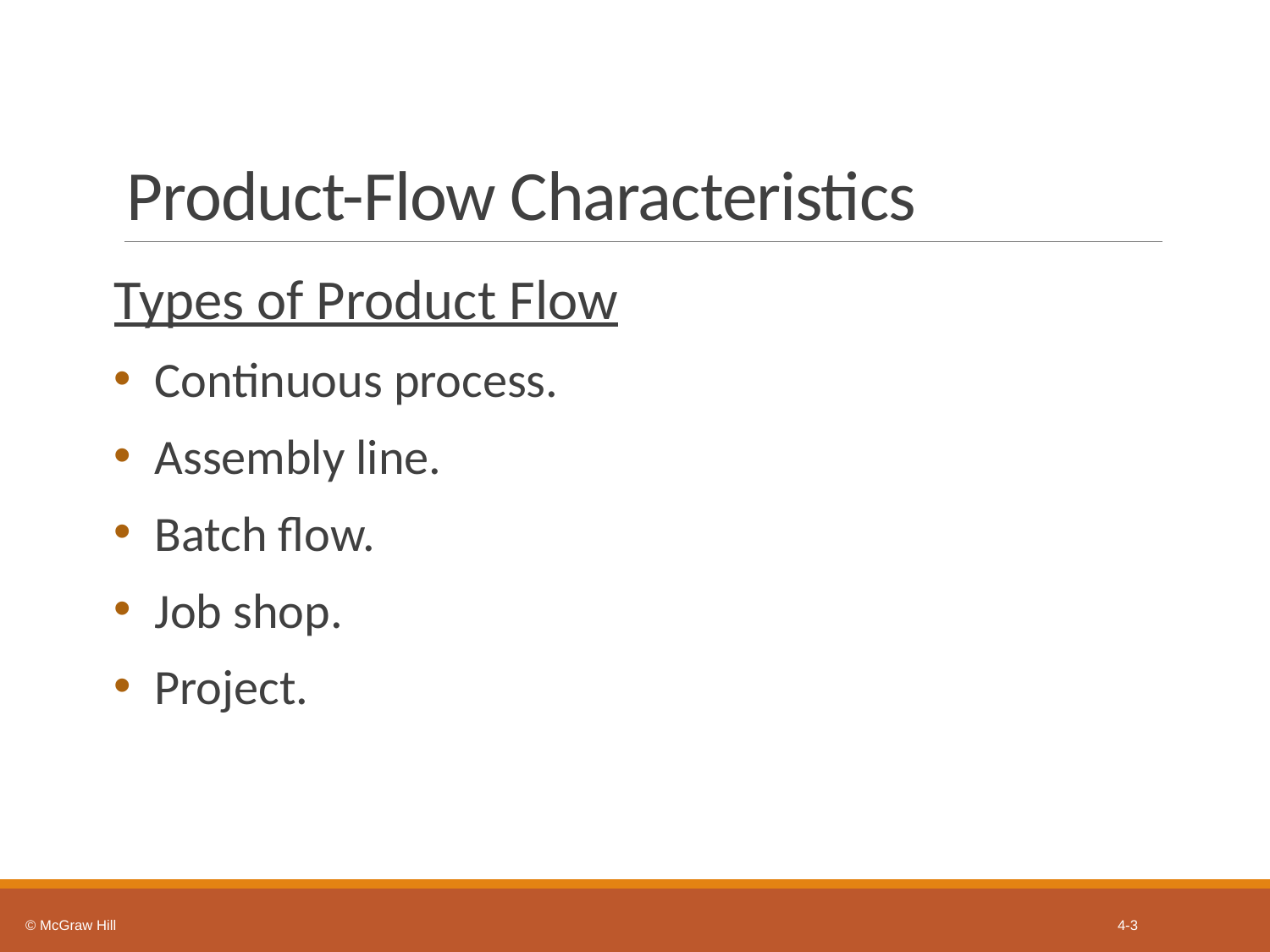

# Product-Flow Characteristics
Types of Product Flow
Continuous process.
Assembly line.
Batch flow.
Job shop.
Project.